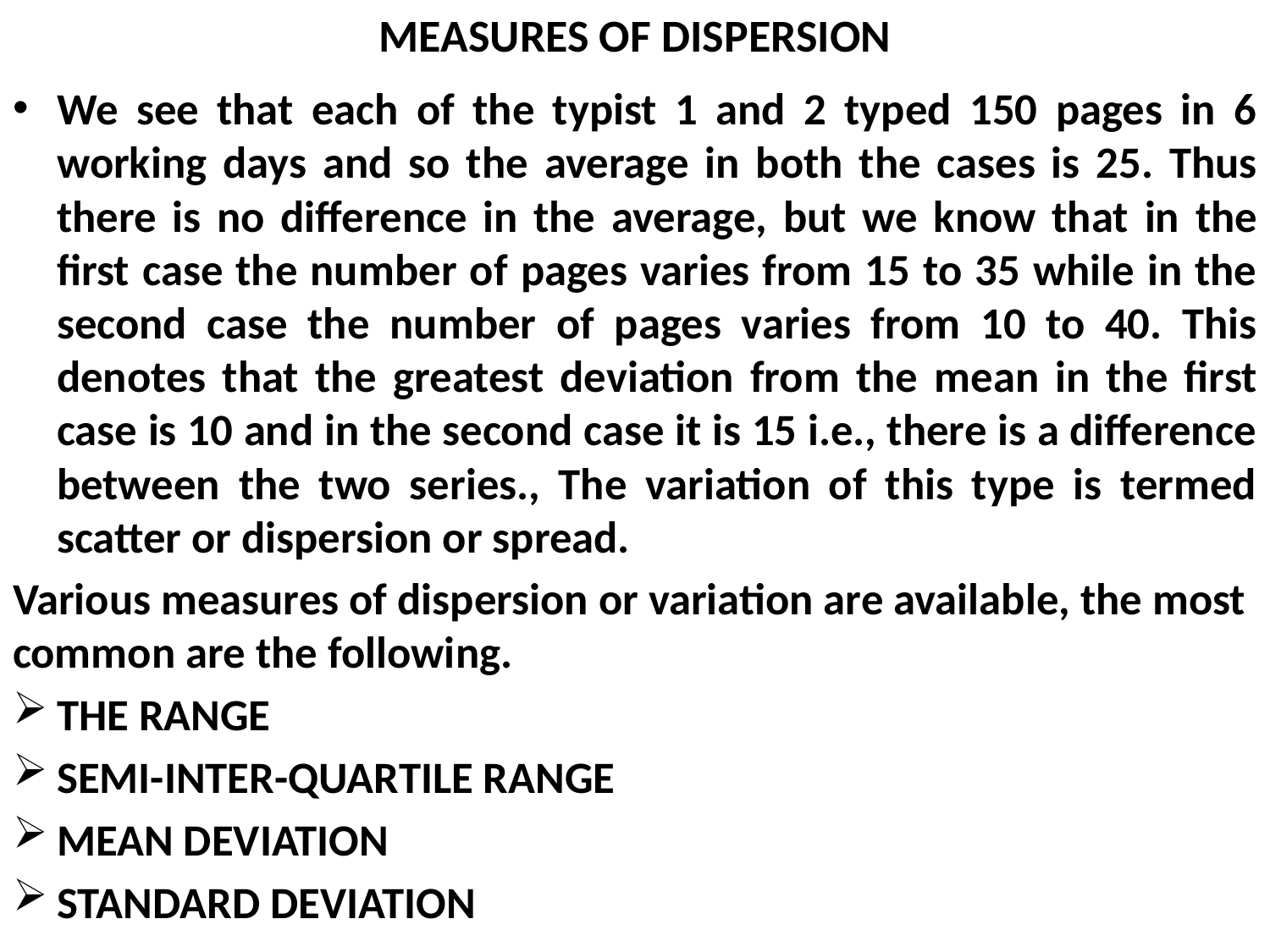

# MEASURES OF DISPERSION
We see that each of the typist 1 and 2 typed 150 pages in 6 working days and so the average in both the cases is 25. Thus there is no difference in the average, but we know that in the first case the number of pages varies from 15 to 35 while in the second case the number of pages varies from 10 to 40. This denotes that the greatest deviation from the mean in the first case is 10 and in the second case it is 15 i.e., there is a difference between the two series., The variation of this type is termed scatter or dispersion or spread.
Various measures of dispersion or variation are available, the most common are the following.
THE RANGE
SEMI-INTER-QUARTILE RANGE
MEAN DEVIATION
STANDARD DEVIATION